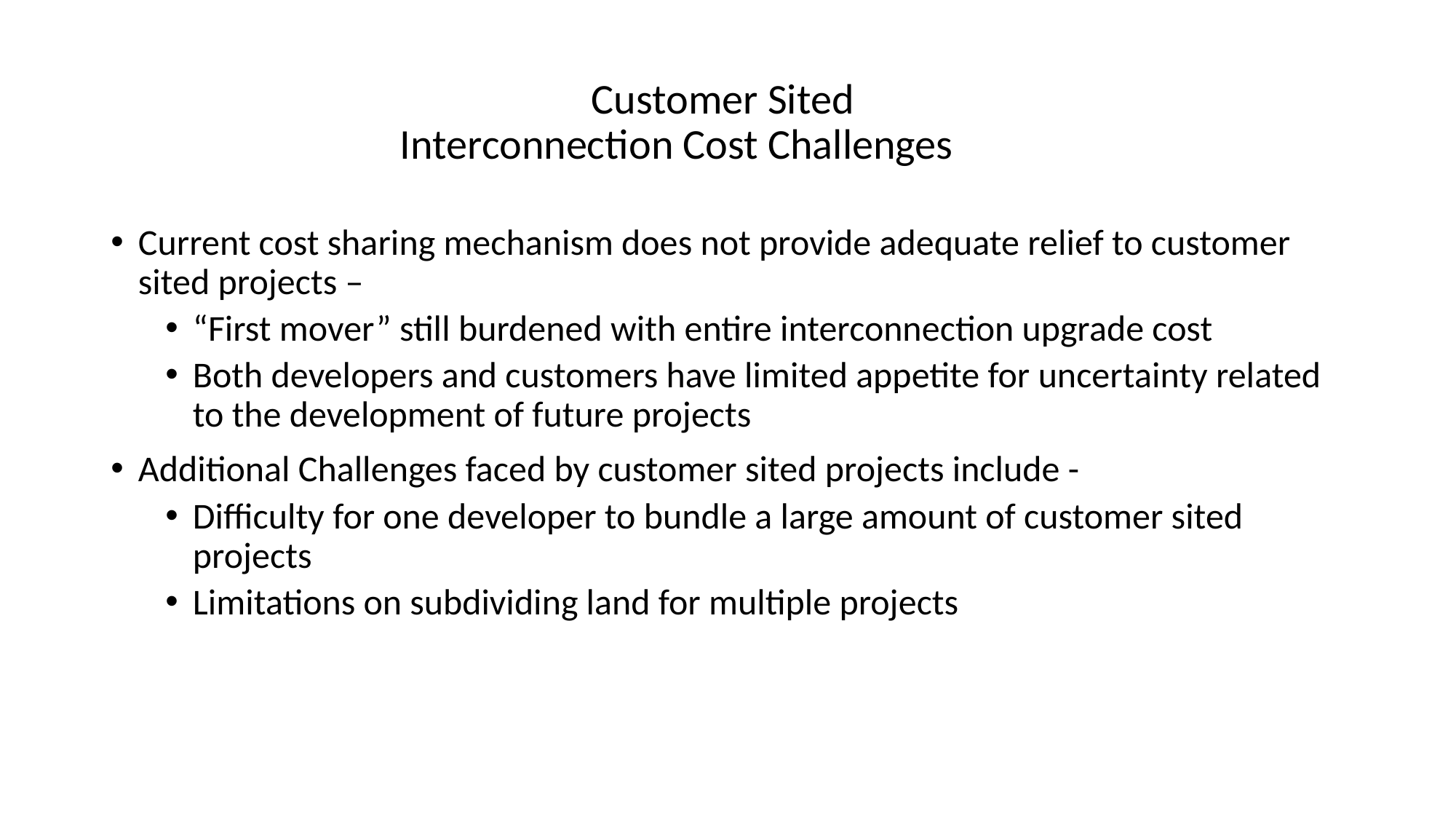

# Customer Sited Interconnection Cost Challenges
Current cost sharing mechanism does not provide adequate relief to customer sited projects –
“First mover” still burdened with entire interconnection upgrade cost
Both developers and customers have limited appetite for uncertainty related to the development of future projects
Additional Challenges faced by customer sited projects include -
Difficulty for one developer to bundle a large amount of customer sited projects
Limitations on subdividing land for multiple projects